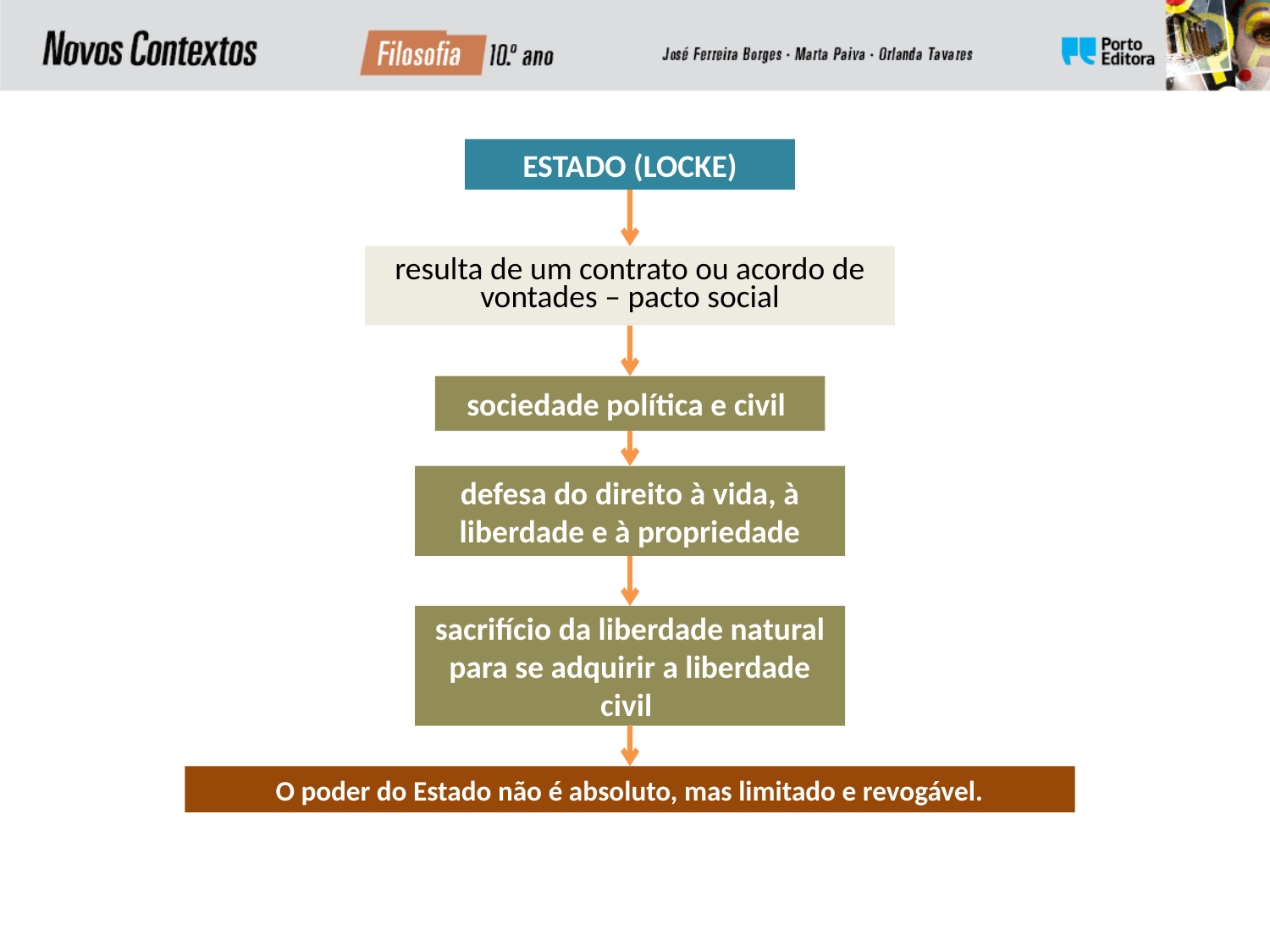

ESTADO (LOCKE)
resulta de um contrato ou acordo de vontades – pacto social
sociedade política e civil
defesa do direito à vida, à liberdade e à propriedade
sacrifício da liberdade natural para se adquirir a liberdade civil
O poder do Estado não é absoluto, mas limitado e revogável.